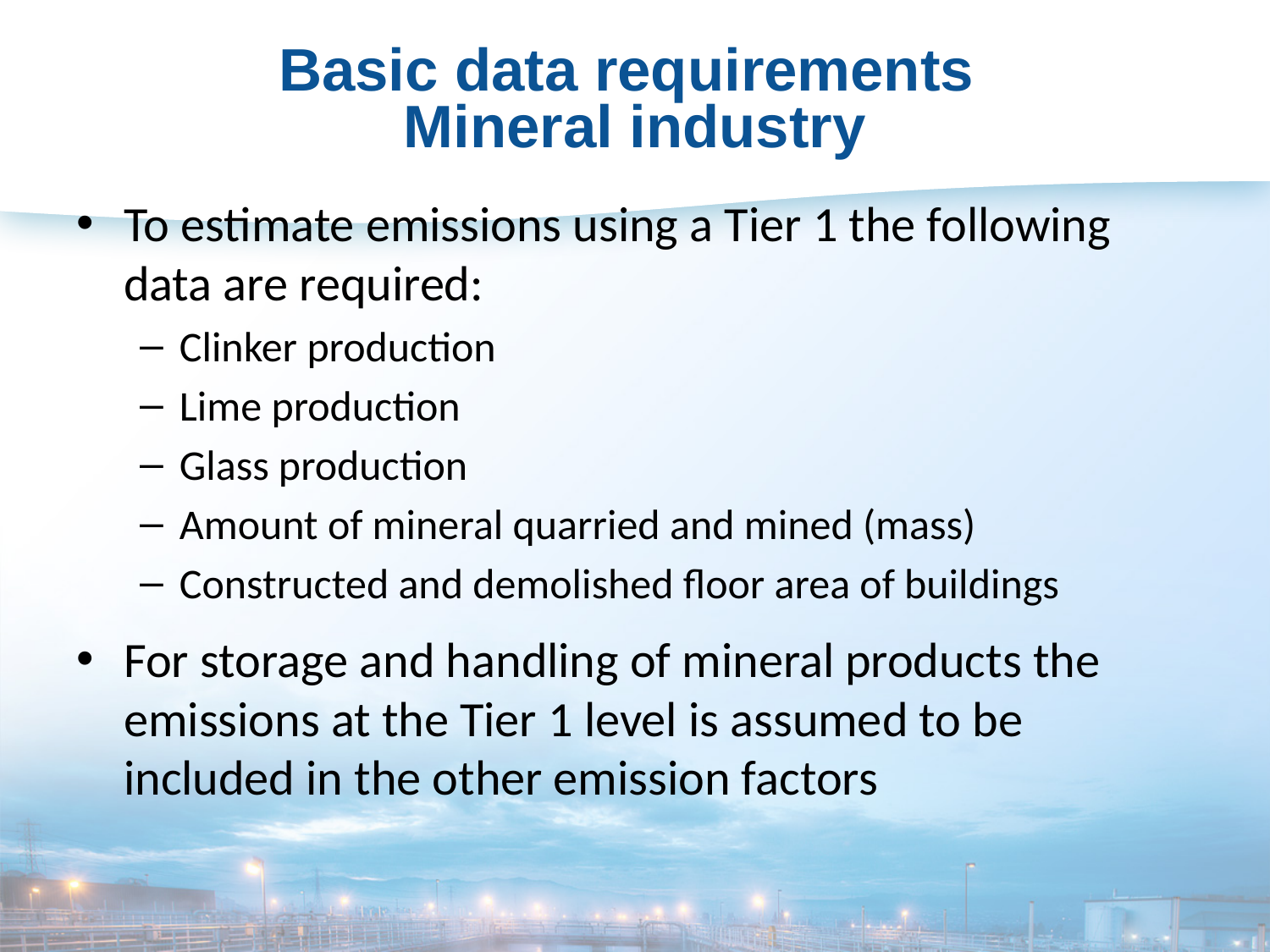

# Basic data requirements Mineral industry
To estimate emissions using a Tier 1 the following data are required:
Clinker production
Lime production
Glass production
Amount of mineral quarried and mined (mass)
Constructed and demolished floor area of buildings
For storage and handling of mineral products the emissions at the Tier 1 level is assumed to be included in the other emission factors